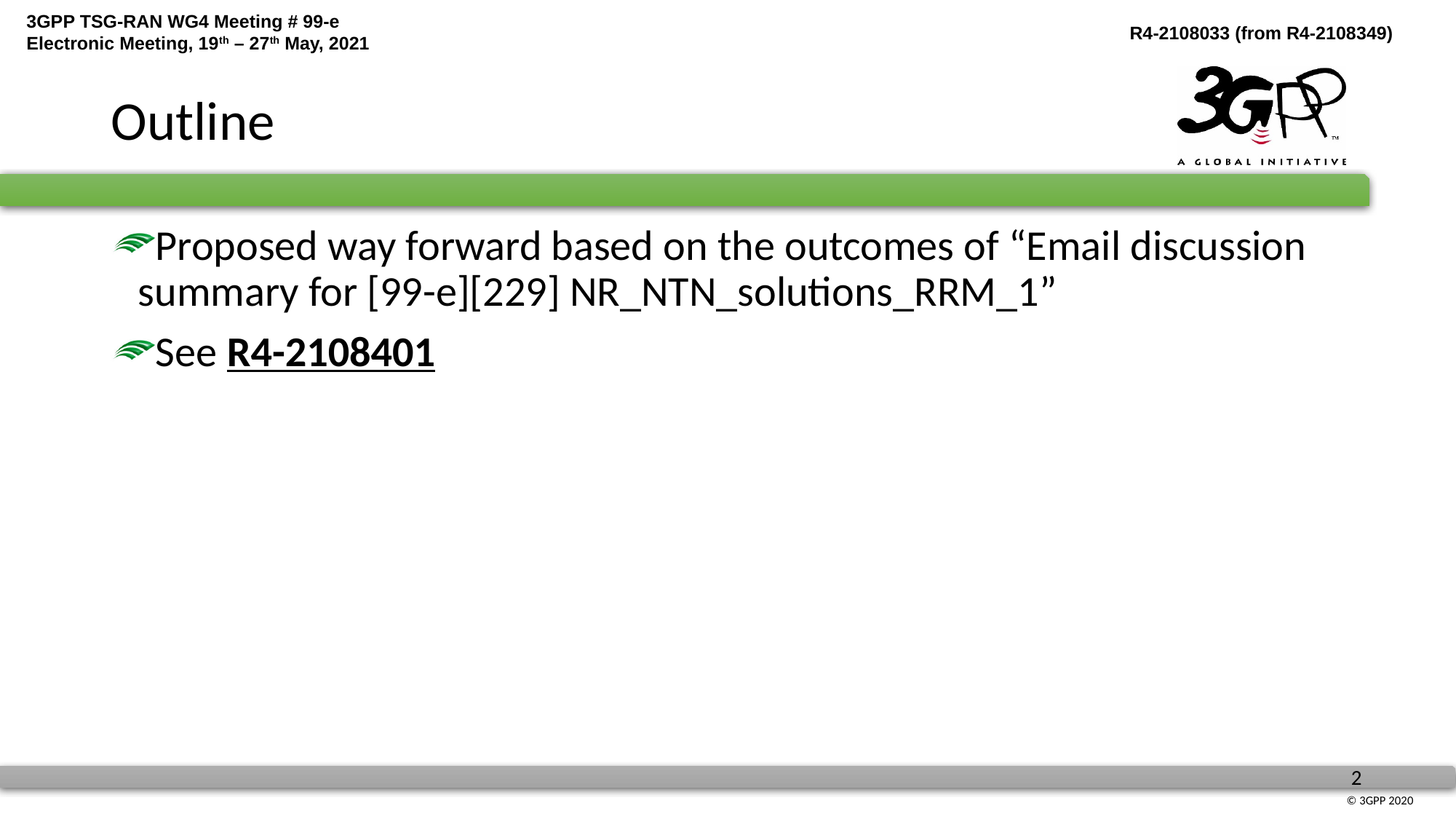

# Outline
Proposed way forward based on the outcomes of “Email discussion summary for [99-e][229] NR_NTN_solutions_RRM_1”
See R4-2108401